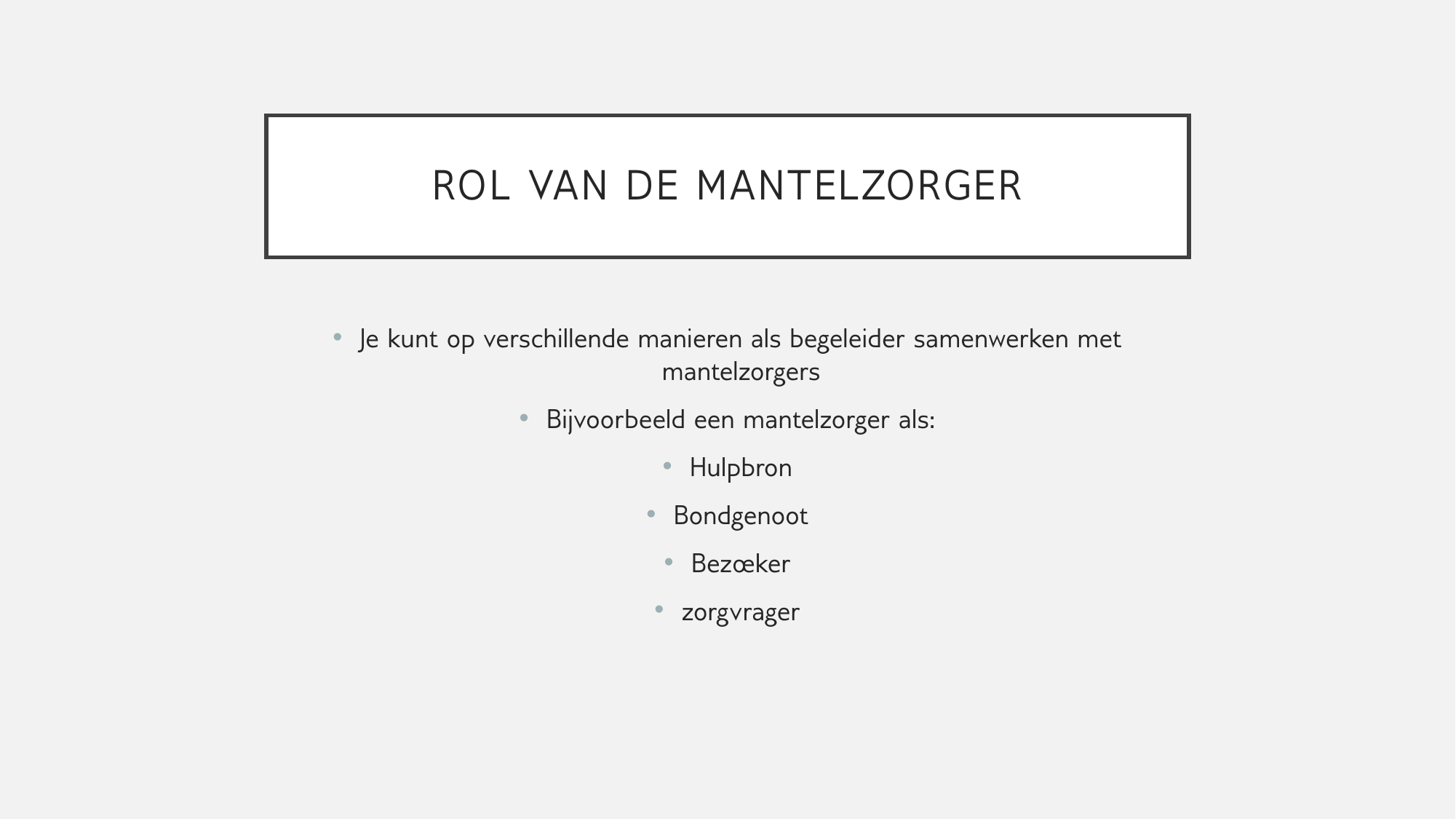

# Rol van de mantelzorger
Je kunt op verschillende manieren als begeleider samenwerken met mantelzorgers
Bijvoorbeeld een mantelzorger als:
Hulpbron
Bondgenoot
Bezoeker
zorgvrager